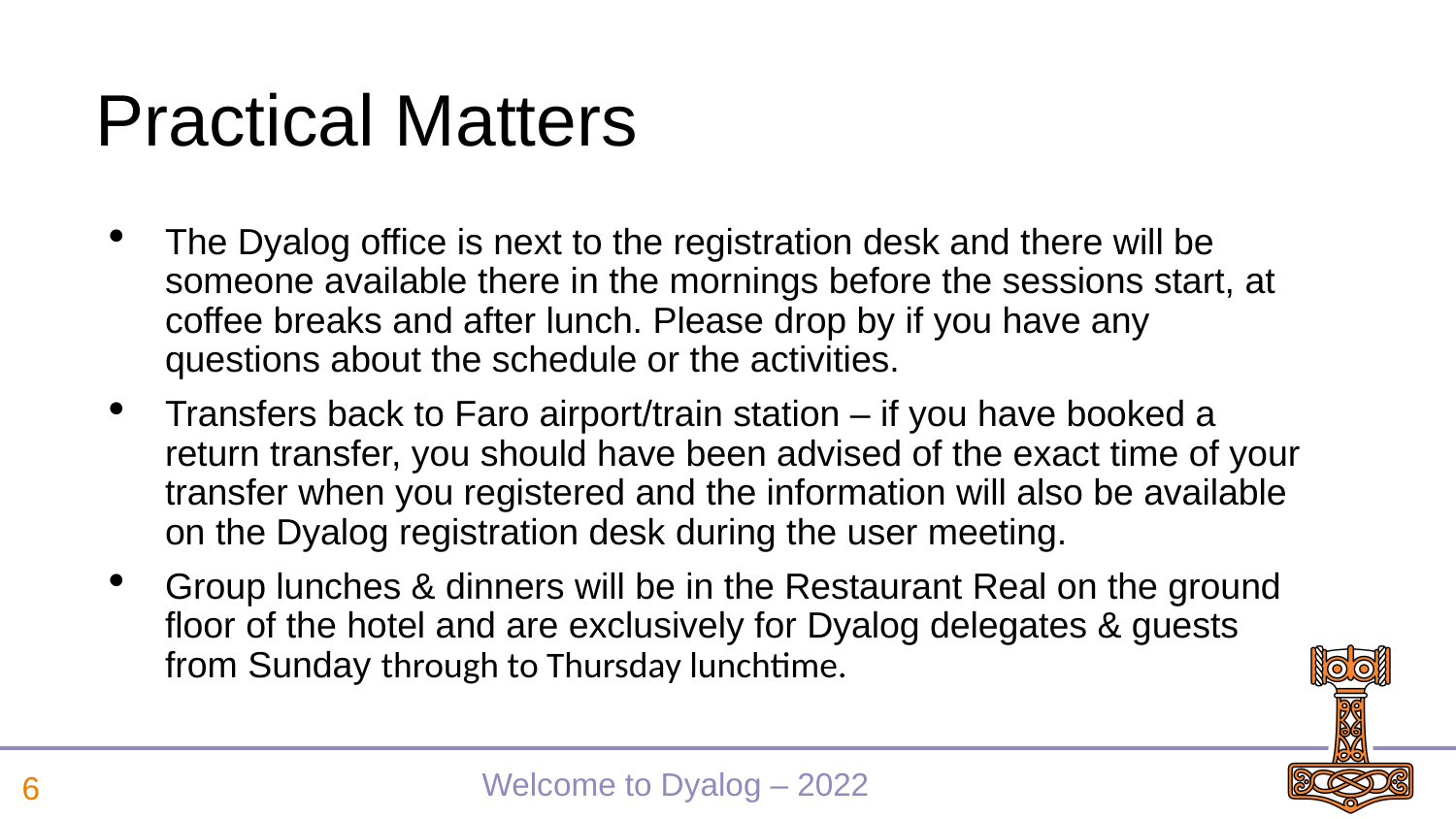

# Practical Matters
The Dyalog office is next to the registration desk and there will be someone available there in the mornings before the sessions start, at coffee breaks and after lunch. Please drop by if you have any questions about the schedule or the activities.
Transfers back to Faro airport/train station – if you have booked a return transfer, you should have been advised of the exact time of your transfer when you registered and the information will also be available on the Dyalog registration desk during the user meeting.
Group lunches & dinners will be in the Restaurant Real on the ground floor of the hotel and are exclusively for Dyalog delegates & guests from Sunday through to Thursday lunchtime.